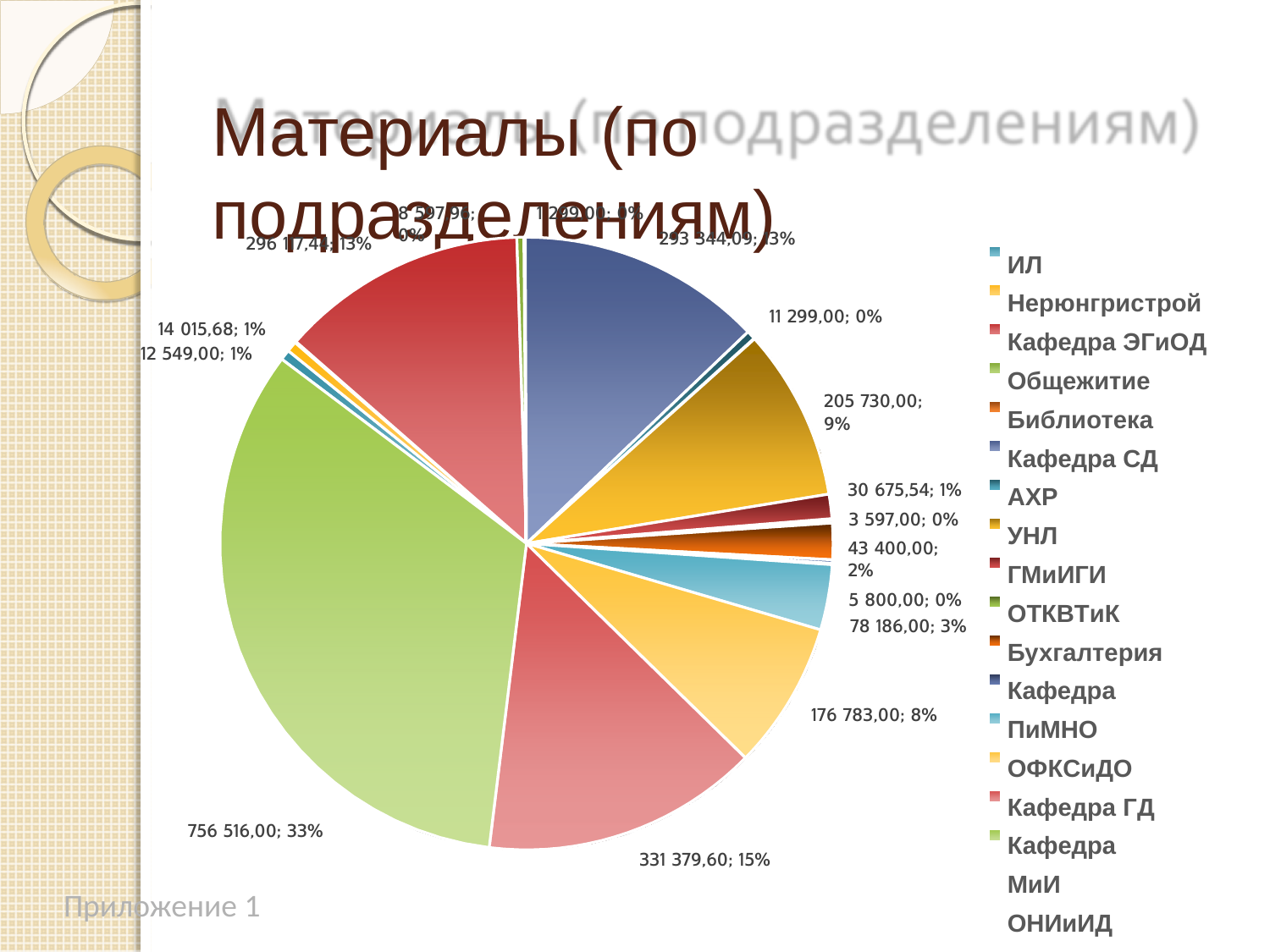

# Материалы (по подразделениям)
1 299,00; 0%
8 597,96; 0%
293 344,09; 13%
296 117,44; 13%

ИЛ Нерюнгристрой Кафедра ЭГиОД Общежитие Библиотека Кафедра СД
АХР
УНЛ ГМиИГИ ОТКВТиК
Бухгалтерия Кафедра ПиМНО ОФКСиДО
Кафедра ГД Кафедра МиИ ОНИиИД
ВУР
Хозслужба

11 299,00; 0%
14 015,68; 1%

12 549,00; 1%

205 730,00; 9%

30 675,54; 1%
3 597,00; 0%
43 400,00; 2%
5 800,00; 0%
78 186,00; 3%

176 783,00; 8%

756 516,00; 33%

331 379,60; 15%
Приложение 1